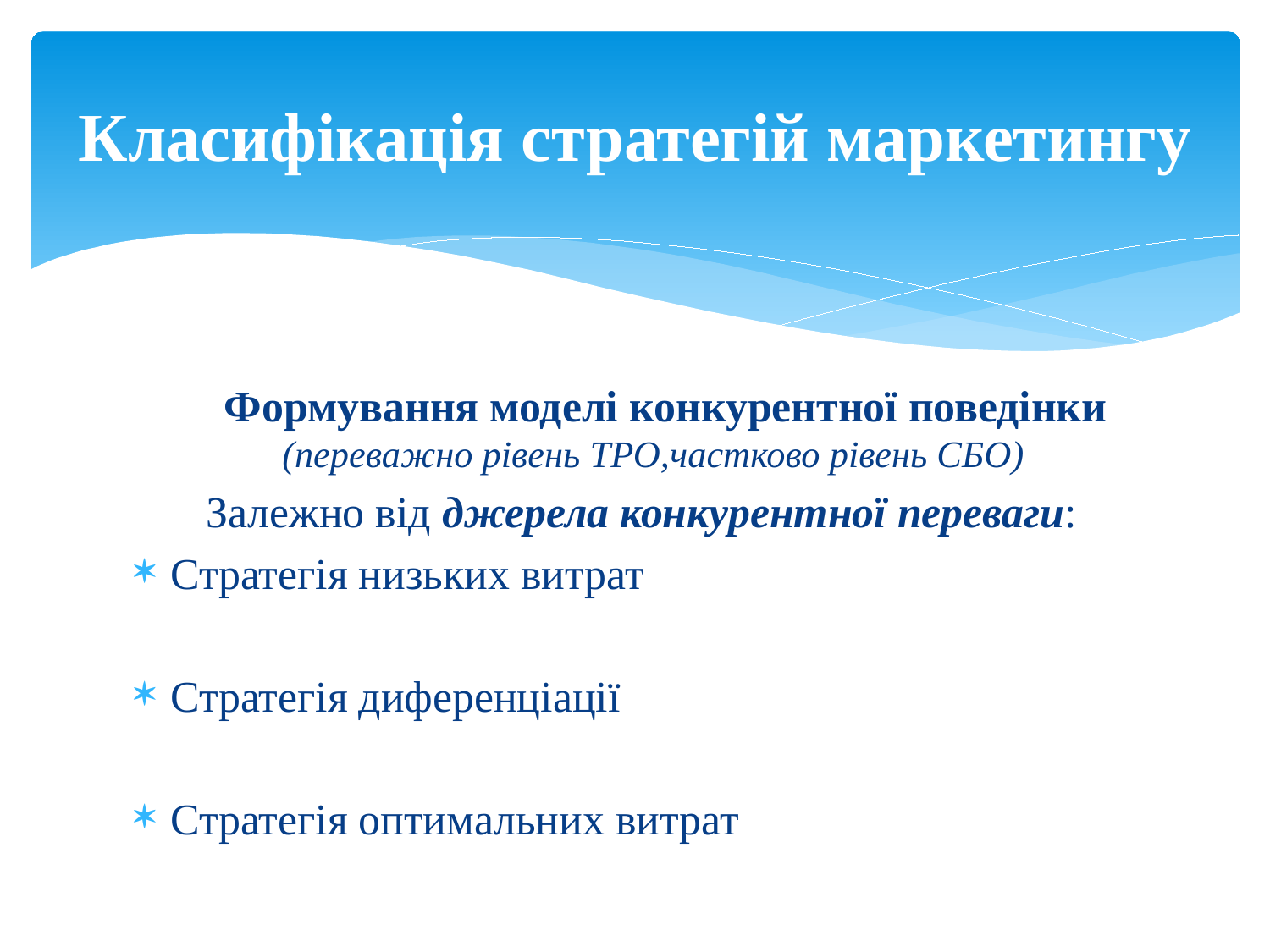

# Класифікація стратегій маркетингу
     Формування моделі конкурентної поведінки (переважно рівень ТРО,частково рівень СБО)
 Залежно від джерела конкурентної переваги:
Стратегія низьких витрат

Стратегія диференціації

Стратегія оптимальних витрат